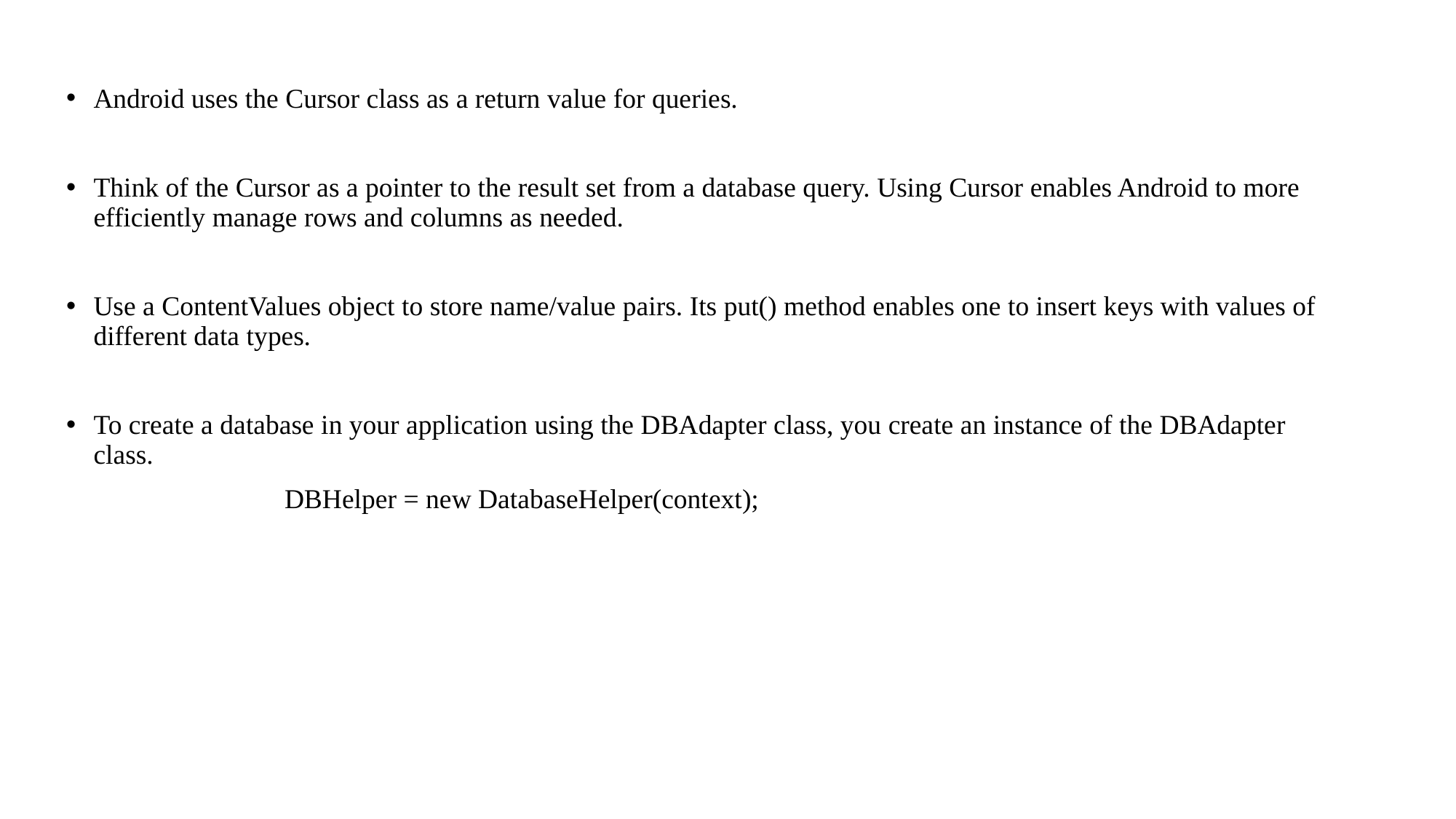

Android uses the Cursor class as a return value for queries.

Think of the Cursor as a pointer to the result set from a database query. Using Cursor enables Android to more efficiently manage rows and columns as needed.

Use a ContentValues object to store name/value pairs. Its put() method enables one to insert keys with values of different data types.

To create a database in your application using the DBAdapter class, you create an instance of the DBAdapter class.
		DBHelper = new DatabaseHelper(context);